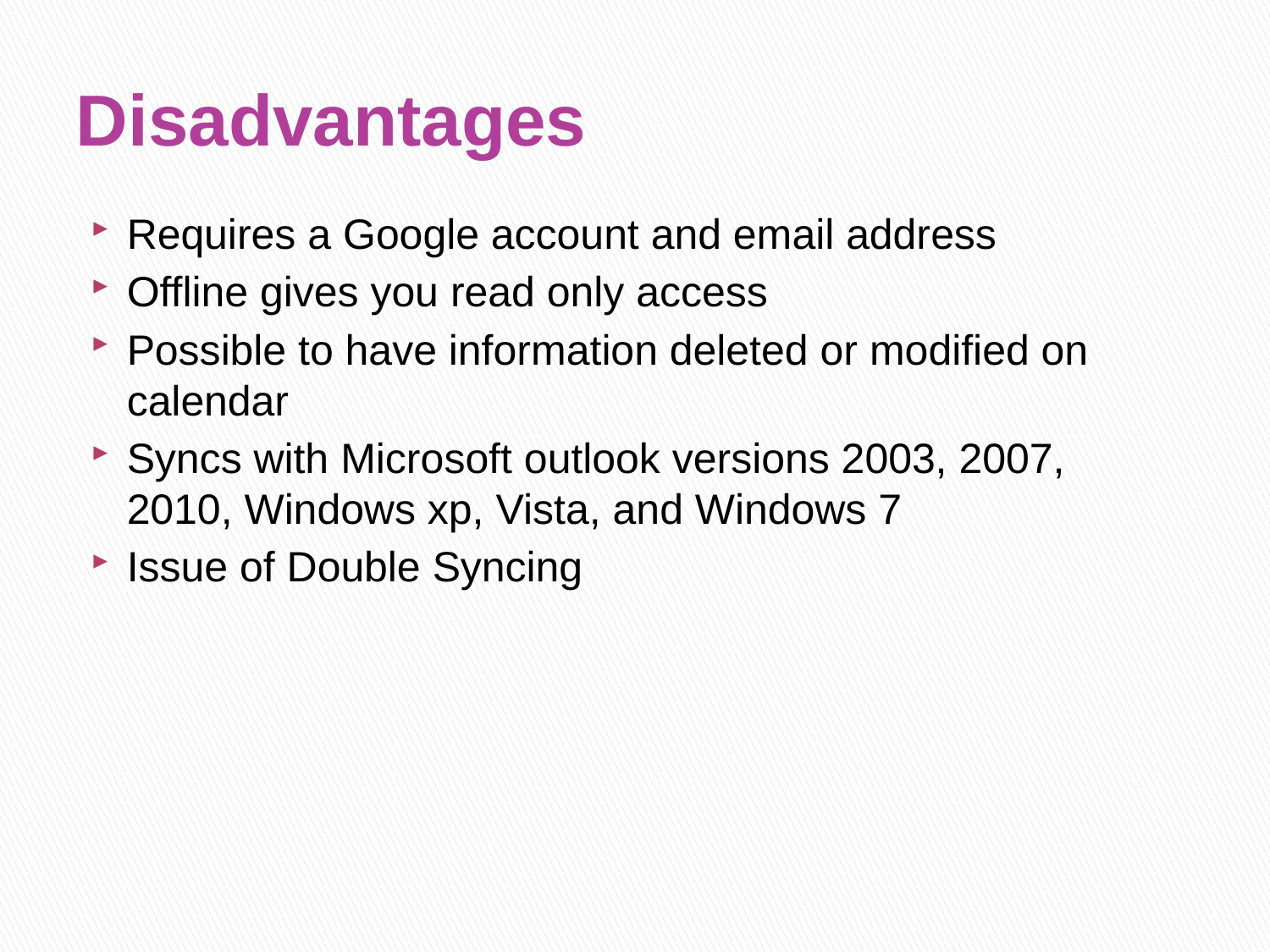

# Disadvantages
Requires a Google account and email address
Offline gives you read only access
Possible to have information deleted or modified on calendar
Syncs with Microsoft outlook versions 2003, 2007, 2010, Windows xp, Vista, and Windows 7
Issue of Double Syncing